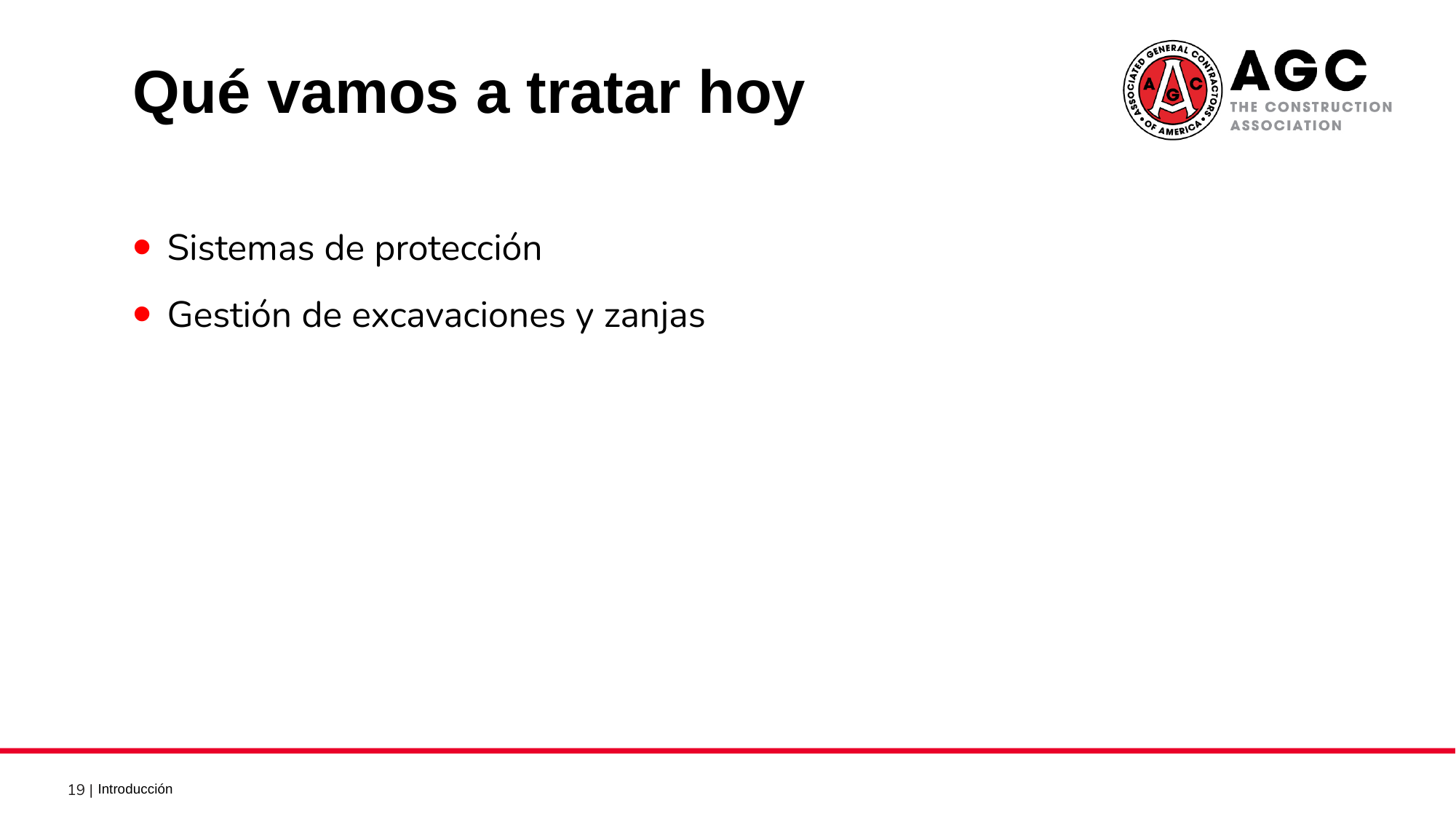

Qué vamos a tratar hoy
Sistemas de protección
Gestión de excavaciones y zanjas

Introducción